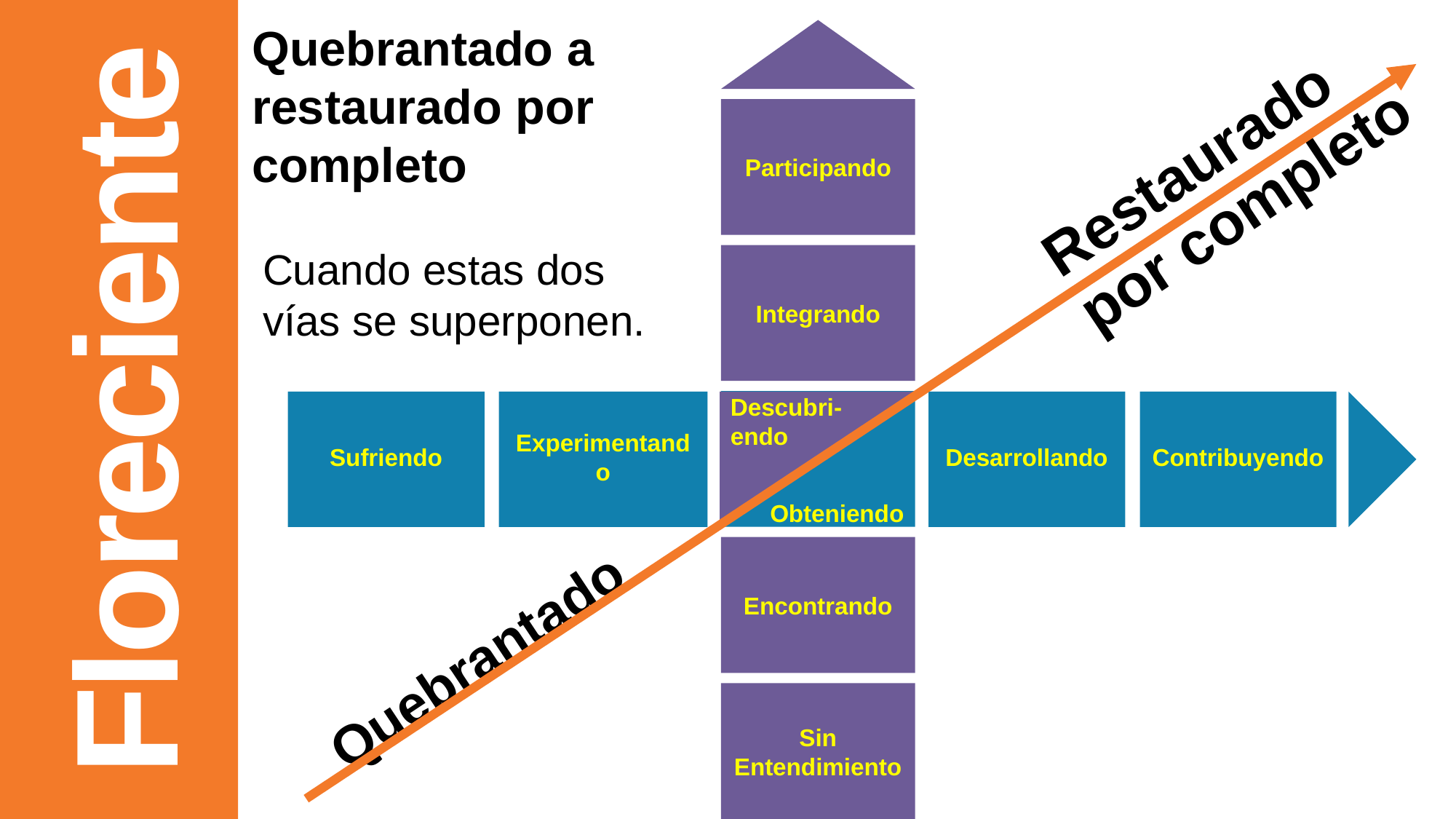

Quebrantado a restaurado por completo

Participando
Restaurado por completo
Cuando estas dos vías se superponen.
Integrando
Floreciente
Experimentando
Descubri-
endo
Contribuyendo
Sufriendo
Desarrollando

Obteniendo

Encontrando
Quebrantado
Sin Entendimiento